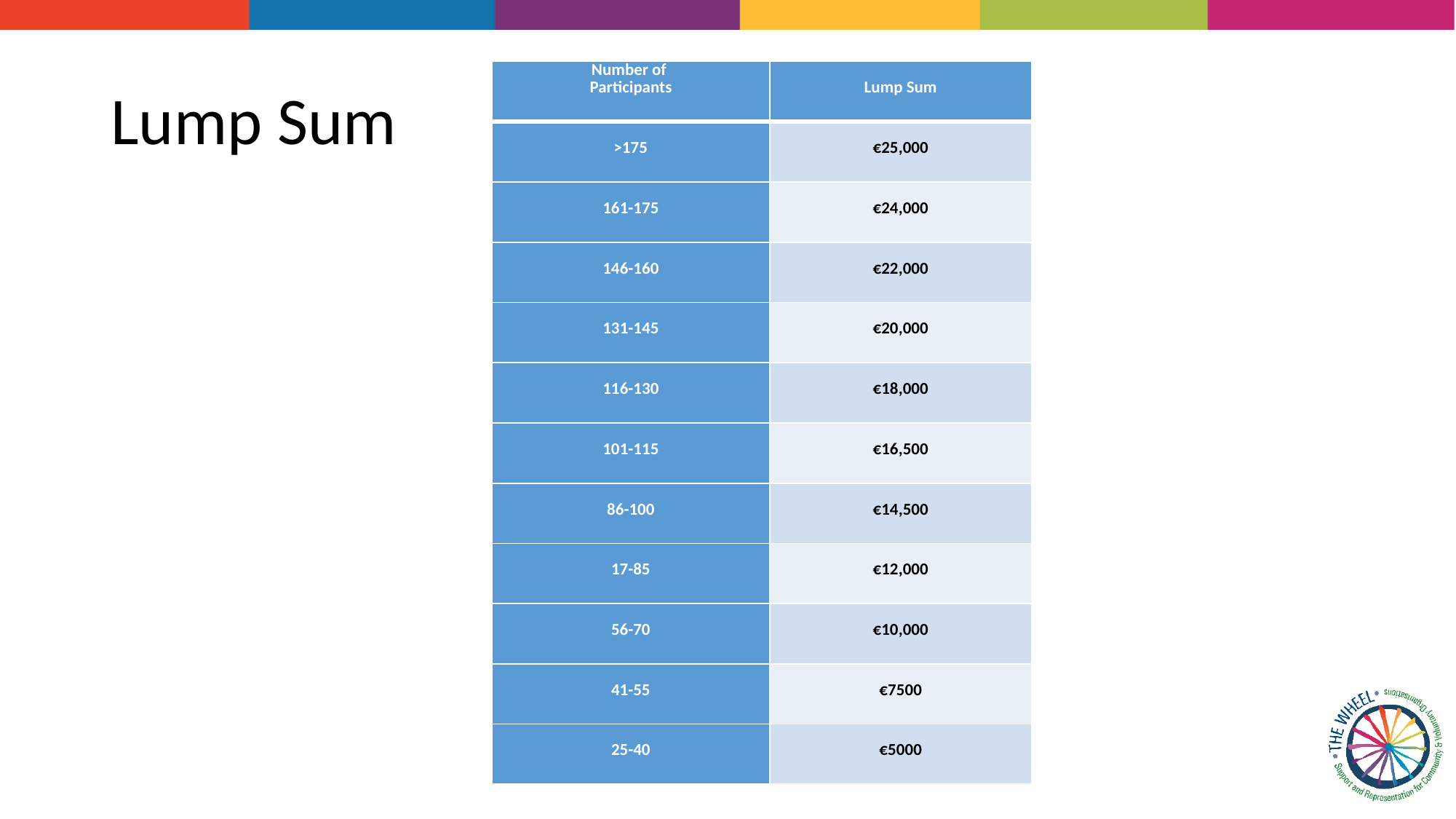

# Lump Sum
| Number of Participants | Lump Sum |
| --- | --- |
| >175 | €25,000 |
| 161-175 | €24,000 |
| 146-160 | €22,000 |
| 131-145 | €20,000 |
| 116-130 | €18,000 |
| 101-115 | €16,500 |
| 86-100 | €14,500 |
| 17-85 | €12,000 |
| 56-70 | €10,000 |
| 41-55 | €7500 |
| 25-40 | €5000 |